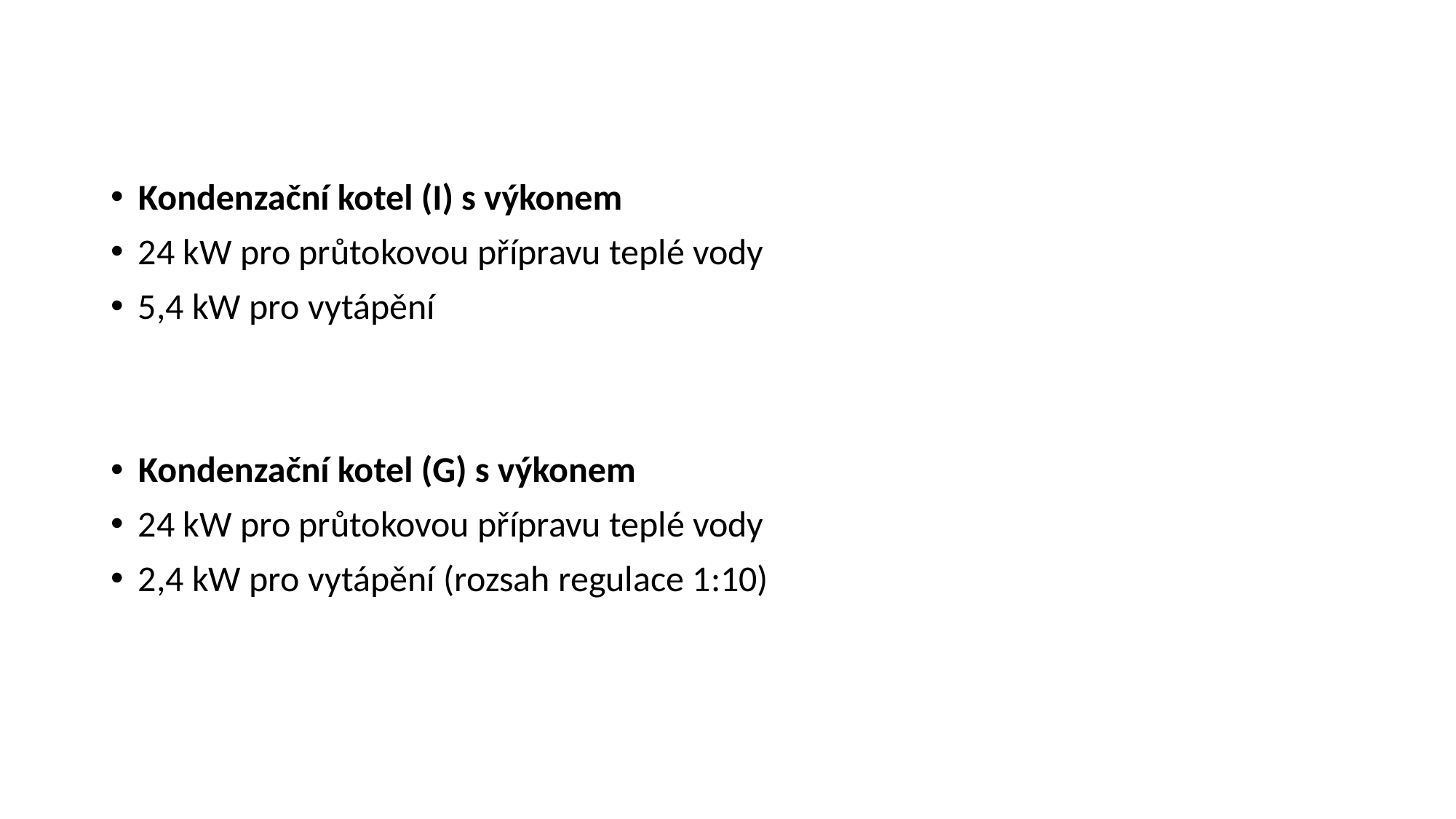

Kondenzační kotel (I) s výkonem
24 kW pro průtokovou přípravu teplé vody
5,4 kW pro vytápění

Kondenzační kotel (G) s výkonem
24 kW pro průtokovou přípravu teplé vody
2,4 kW pro vytápění (rozsah regulace 1:10)